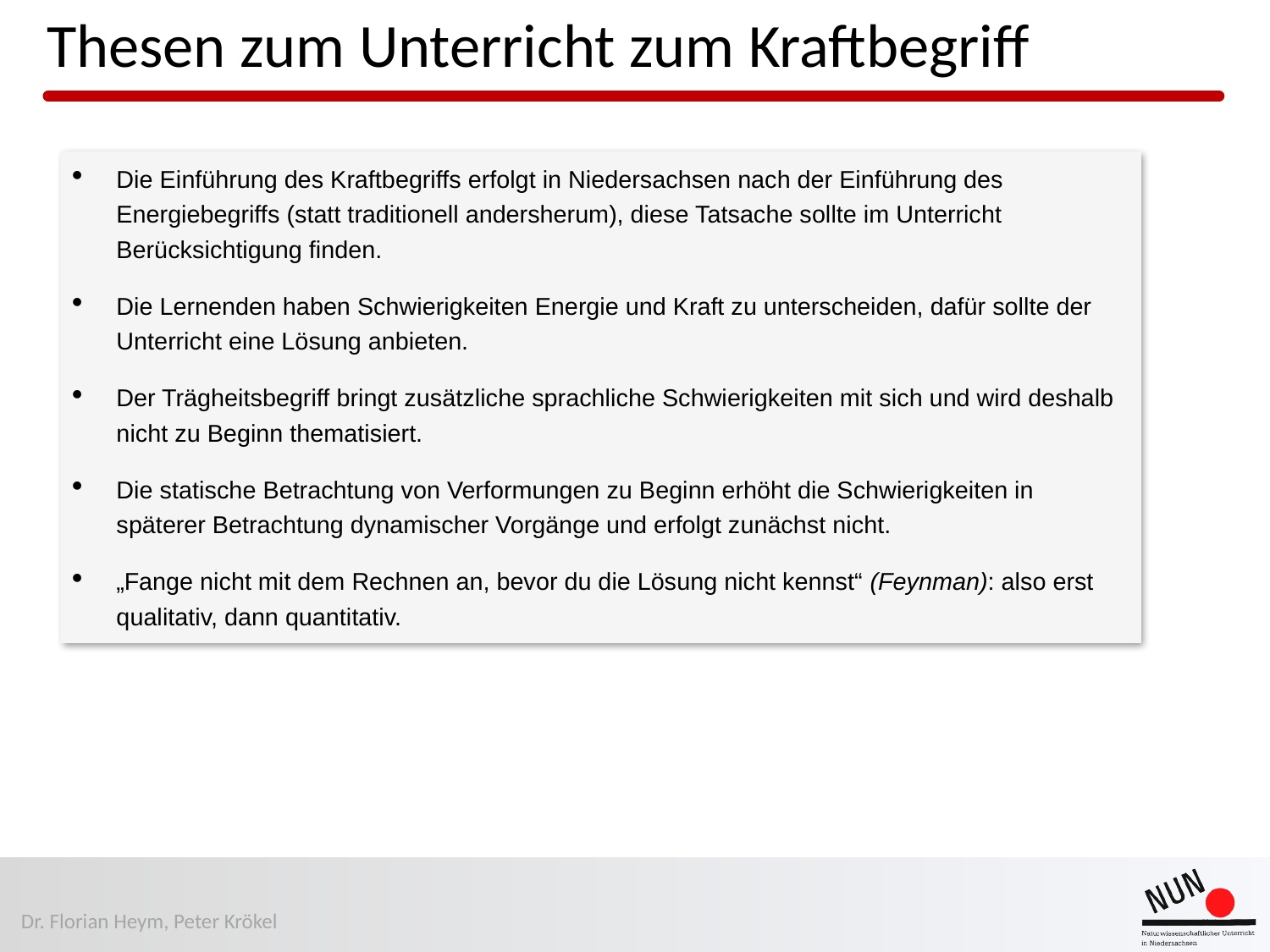

# Thesen zum Unterricht zum Kraftbegriff
Die Einführung des Kraftbegriffs erfolgt in Niedersachsen nach der Einführung des Energiebegriffs (statt traditionell andersherum), diese Tatsache sollte im Unterricht Berücksichtigung finden.
Die Lernenden haben Schwierigkeiten Energie und Kraft zu unterscheiden, dafür sollte der Unterricht eine Lösung anbieten.
Der Trägheitsbegriff bringt zusätzliche sprachliche Schwierigkeiten mit sich und wird deshalb nicht zu Beginn thematisiert.
Die statische Betrachtung von Verformungen zu Beginn erhöht die Schwierigkeiten in späterer Betrachtung dynamischer Vorgänge und erfolgt zunächst nicht.
„Fange nicht mit dem Rechnen an, bevor du die Lösung nicht kennst“ (Feynman): also erst qualitativ, dann quantitativ.